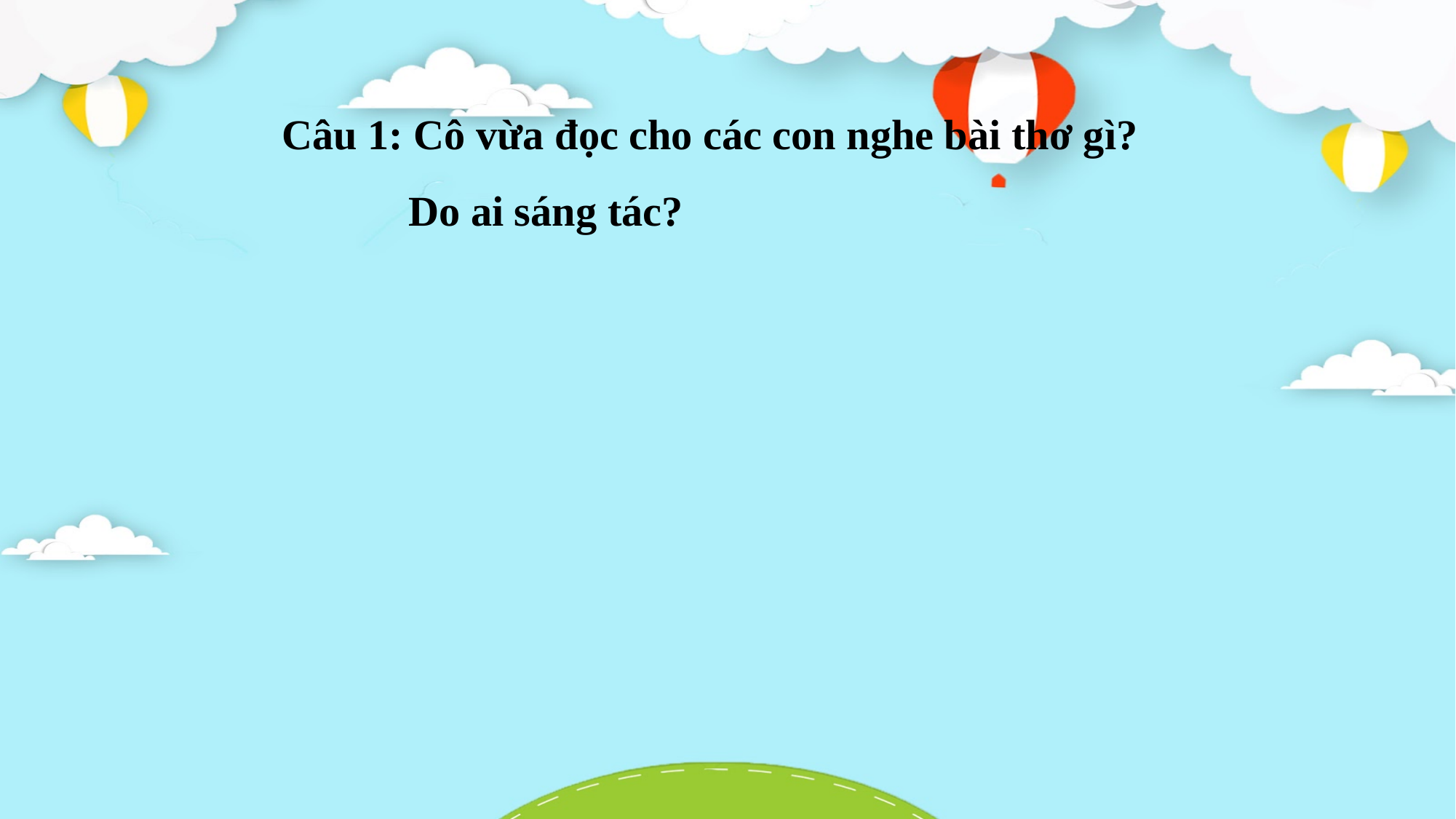

Câu 1: Cô vừa đọc cho các con nghe bài thơ gì?
            Do ai sáng tác?